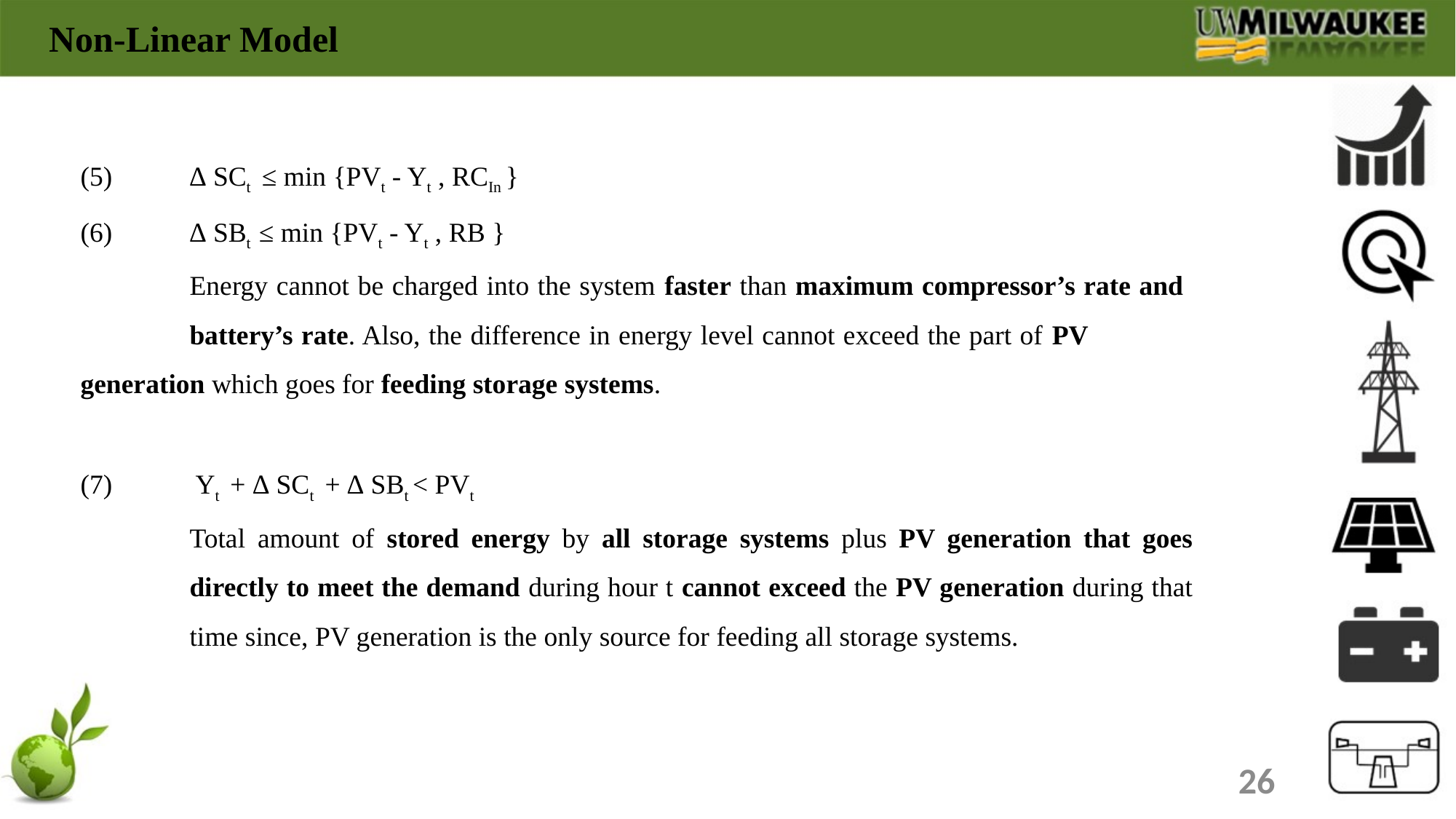

Non-Linear Model
(5) 	∆ SCt  ≤ min {PVt - Yt , RCIn }
(6)	∆ SBt  ≤ min {PVt - Yt , RB }
	Energy cannot be charged into the system faster than maximum compressor’s rate and 		battery’s rate. Also, the difference in energy level cannot exceed the part of PV  	generation which goes for feeding storage systems.

(7)	 Yt  + ∆ SCt  + ∆ SBt < PVt
Total amount of stored energy by all storage systems plus PV generation that goes directly to meet the demand during hour t cannot exceed the PV generation during that time since, PV generation is the only source for feeding all storage systems.

26